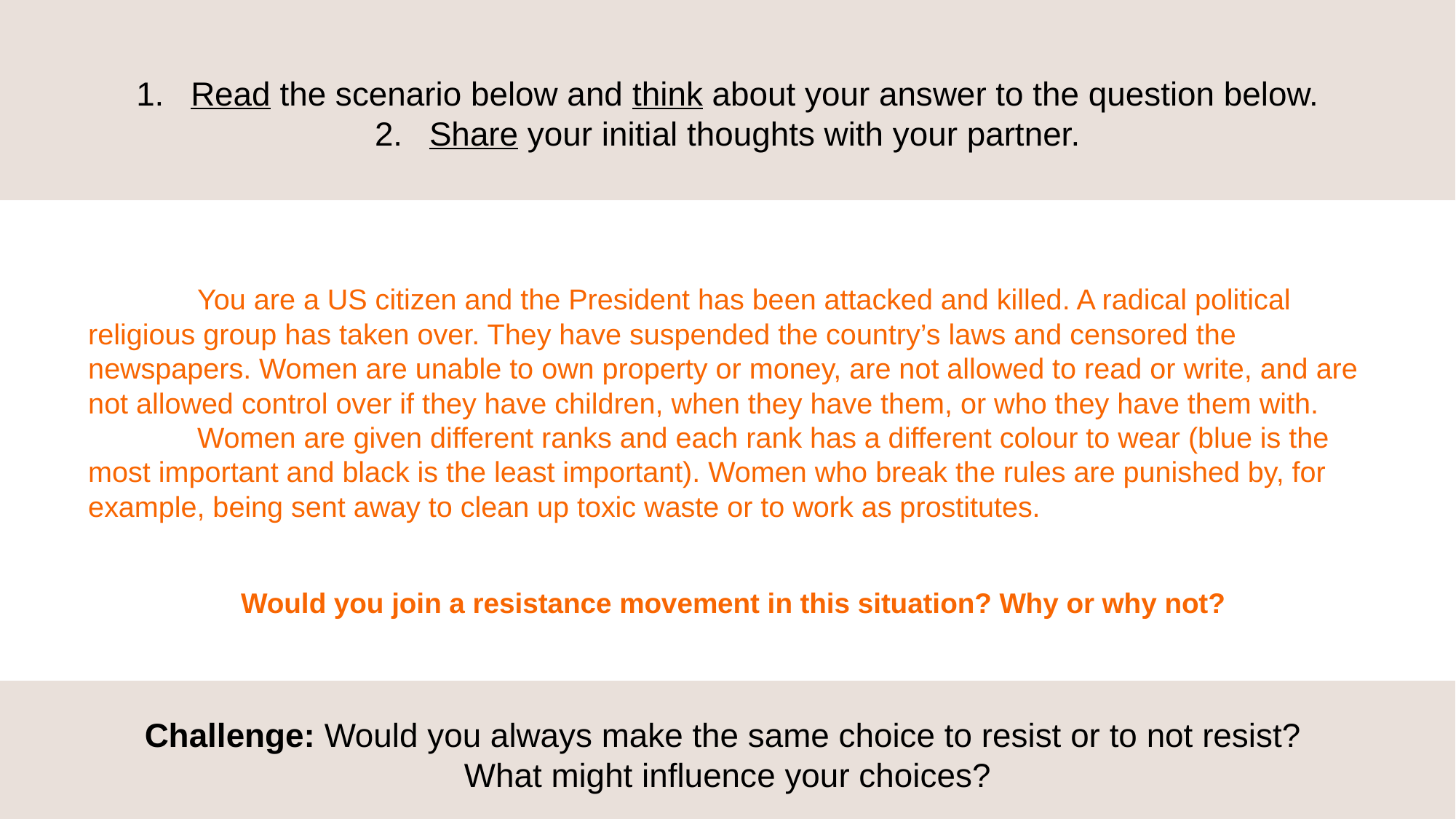

Read the scenario below and think about your answer to the question below.
Share your initial thoughts with your partner.
	You are a US citizen and the President has been attacked and killed. A radical political religious group has taken over. They have suspended the country’s laws and censored the newspapers. Women are unable to own property or money, are not allowed to read or write, and are not allowed control over if they have children, when they have them, or who they have them with.
	Women are given different ranks and each rank has a different colour to wear (blue is the most important and black is the least important). Women who break the rules are punished by, for example, being sent away to clean up toxic waste or to work as prostitutes.
Would you join a resistance movement in this situation? Why or why not?

Challenge: Would you always make the same choice to resist or to not resist?
What might influence your choices?